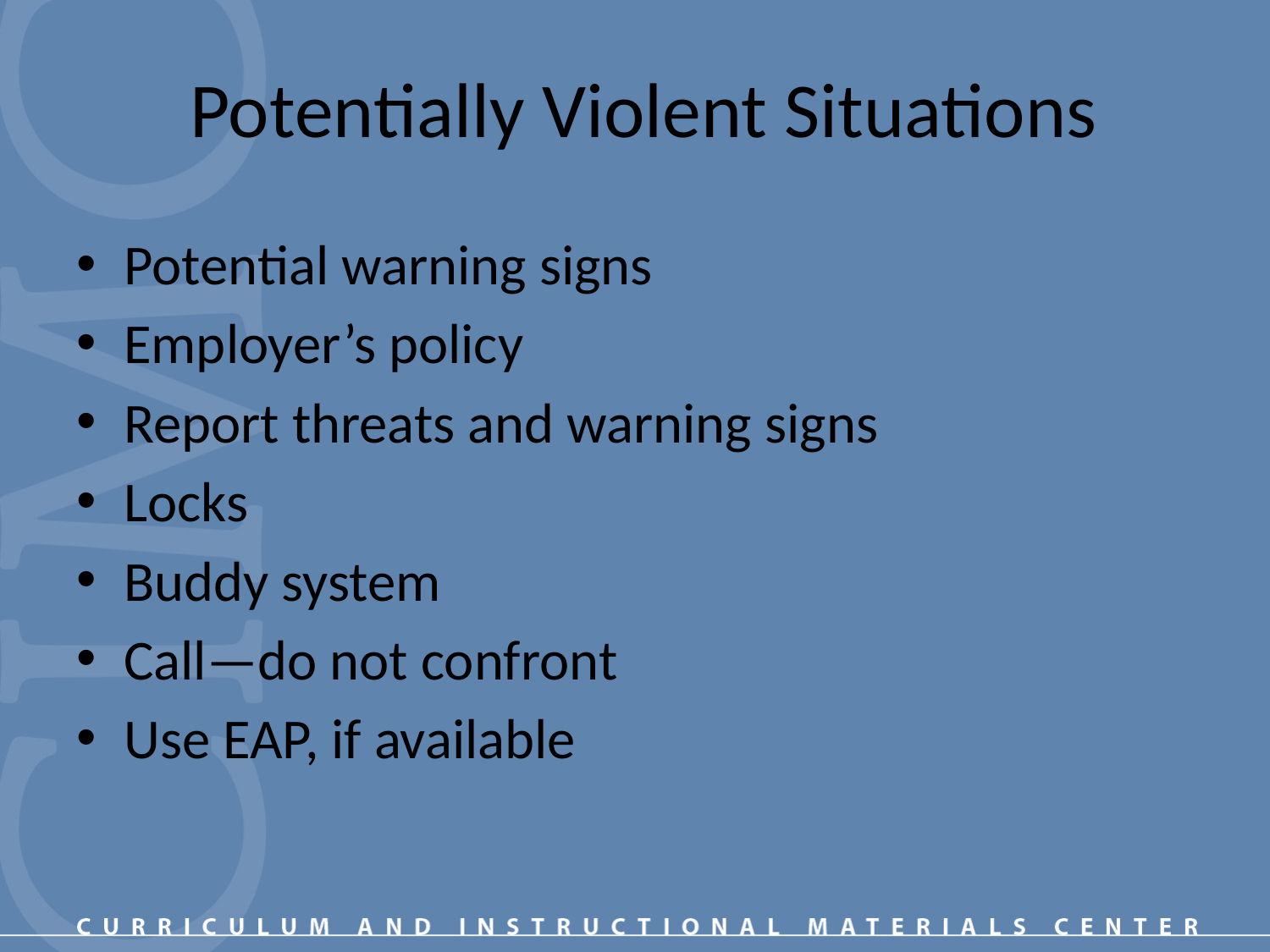

# Potentially Violent Situations
Potential warning signs
Employer’s policy
Report threats and warning signs
Locks
Buddy system
Call—do not confront
Use EAP, if available